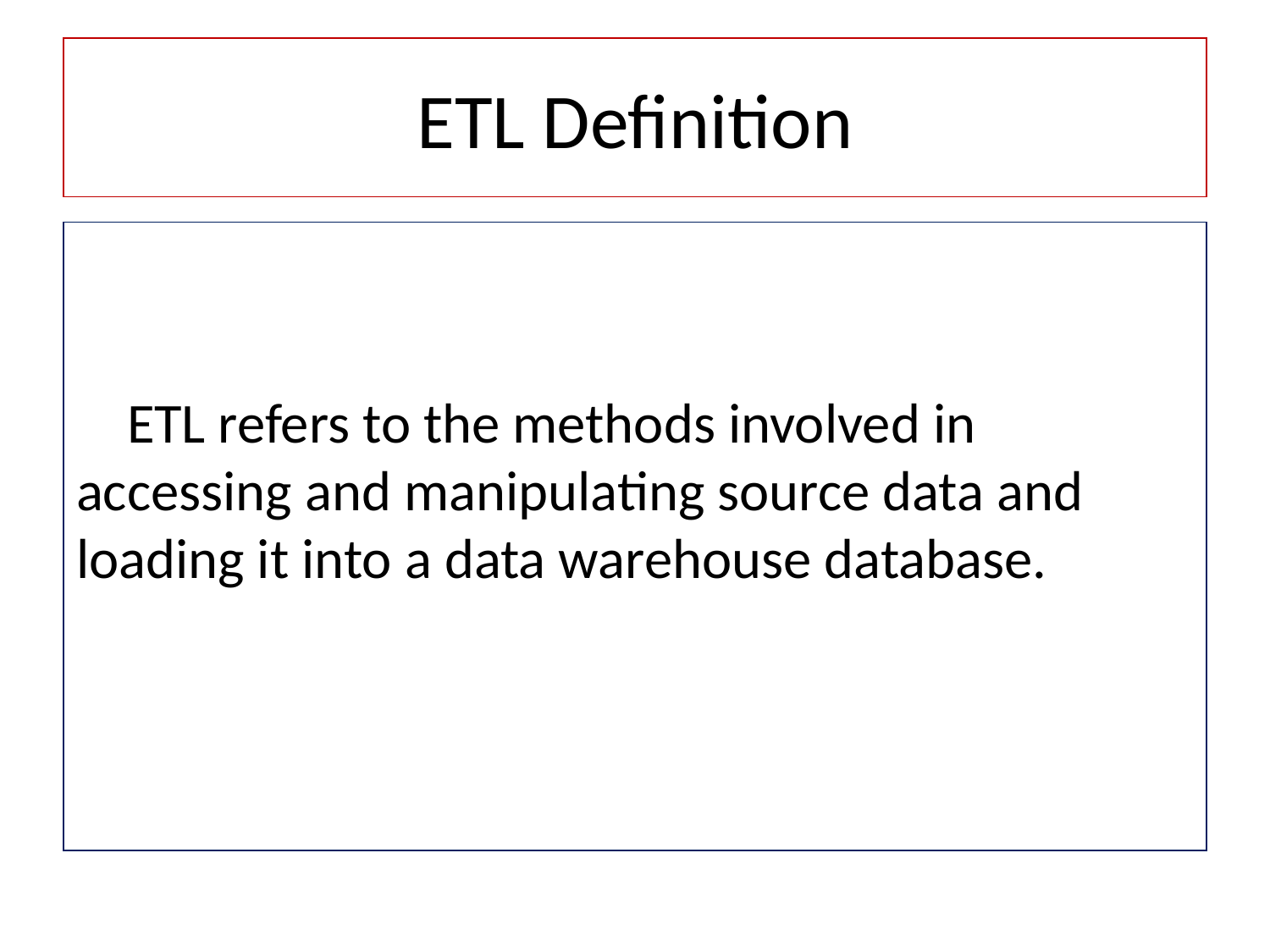

# ETL Definition

    ETL refers to the methods involved in accessing and manipulating source data and loading it into a data warehouse database.